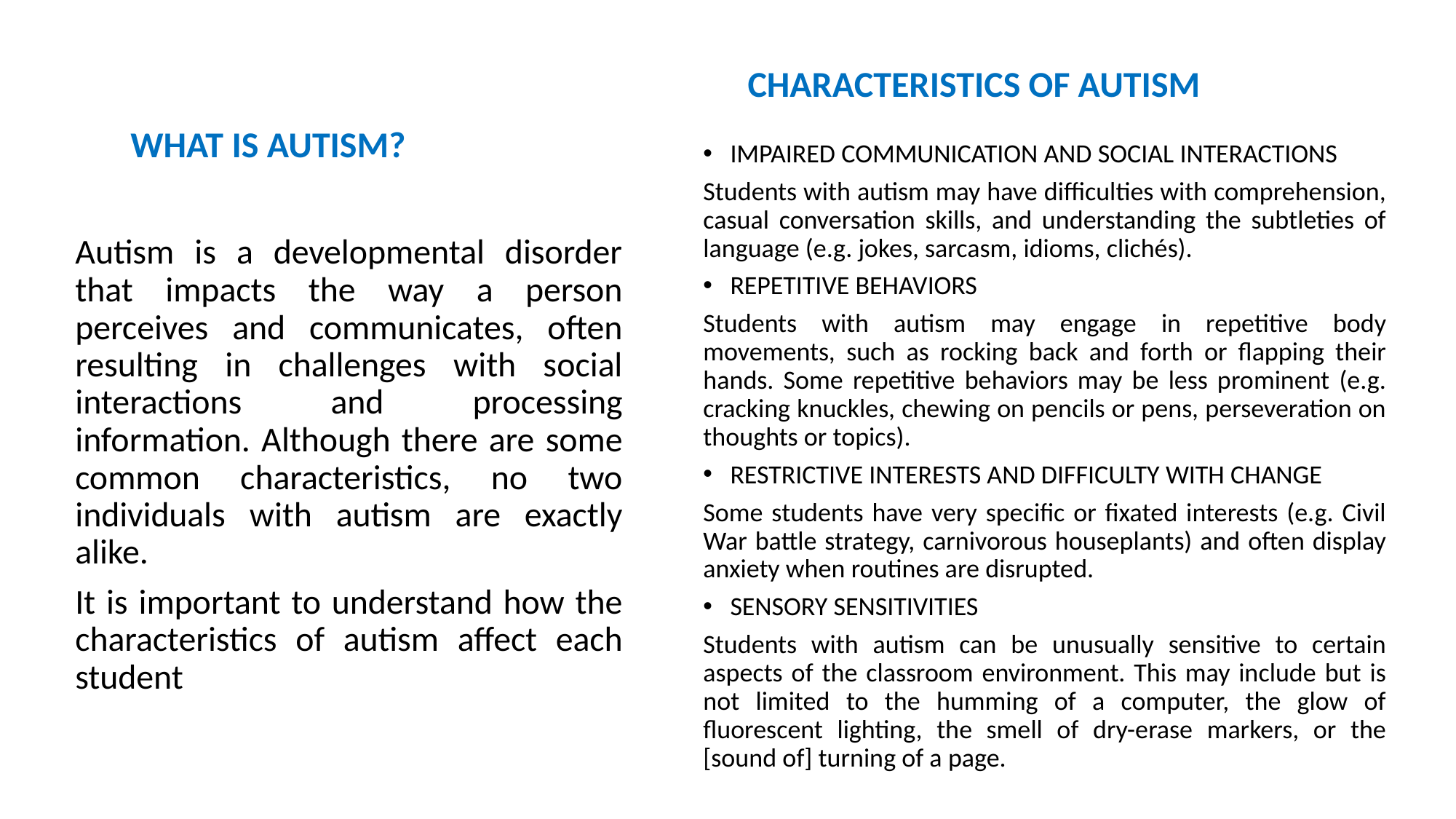

CHARACTERISTICS OF AUTISM
WHAT IS AUTISM?
IMPAIRED COMMUNICATION AND SOCIAL INTERACTIONS
Students with autism may have difficulties with comprehension, casual conversation skills, and understanding the subtleties of language (e.g. jokes, sarcasm, idioms, clichés).
REPETITIVE BEHAVIORS
Students with autism may engage in repetitive body movements, such as rocking back and forth or flapping their hands. Some repetitive behaviors may be less prominent (e.g. cracking knuckles, chewing on pencils or pens, perseveration on thoughts or topics).
RESTRICTIVE INTERESTS AND DIFFICULTY WITH CHANGE
Some students have very specific or fixated interests (e.g. Civil War battle strategy, carnivorous houseplants) and often display anxiety when routines are disrupted.
SENSORY SENSITIVITIES
Students with autism can be unusually sensitive to certain aspects of the classroom environment. This may include but is not limited to the humming of a computer, the glow of fluorescent lighting, the smell of dry-erase markers, or the [sound of] turning of a page.

Autism is a developmental disorder that impacts the way a person perceives and communicates, often resulting in challenges with social interactions and processing information. Although there are some common characteristics, no two individuals with autism are exactly alike.
It is important to understand how the characteristics of autism affect each student